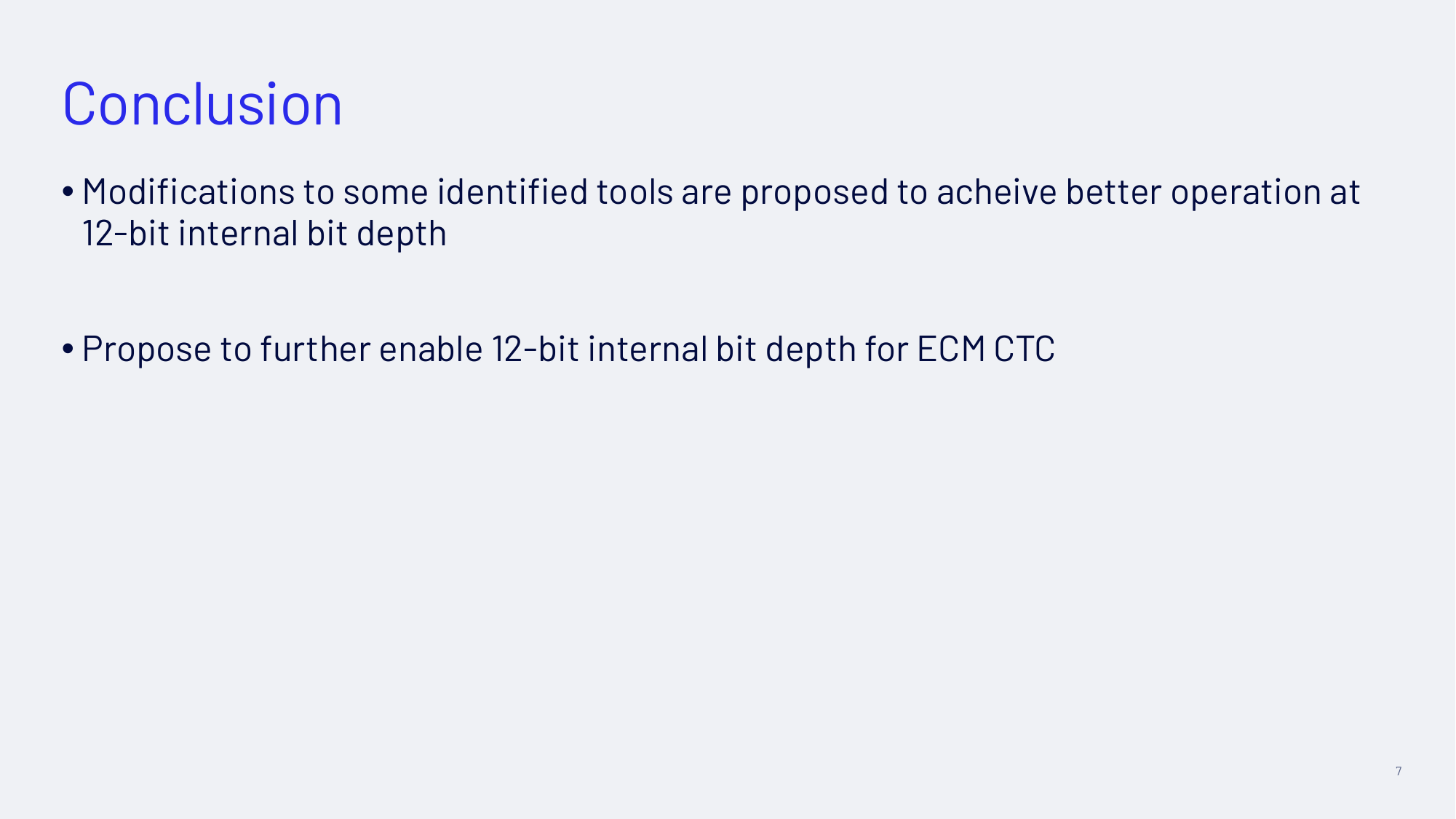

# Conclusion
Modifications to some identified tools are proposed to acheive better operation at 12-bit internal bit depth

Propose to further enable 12-bit internal bit depth for ECM CTC